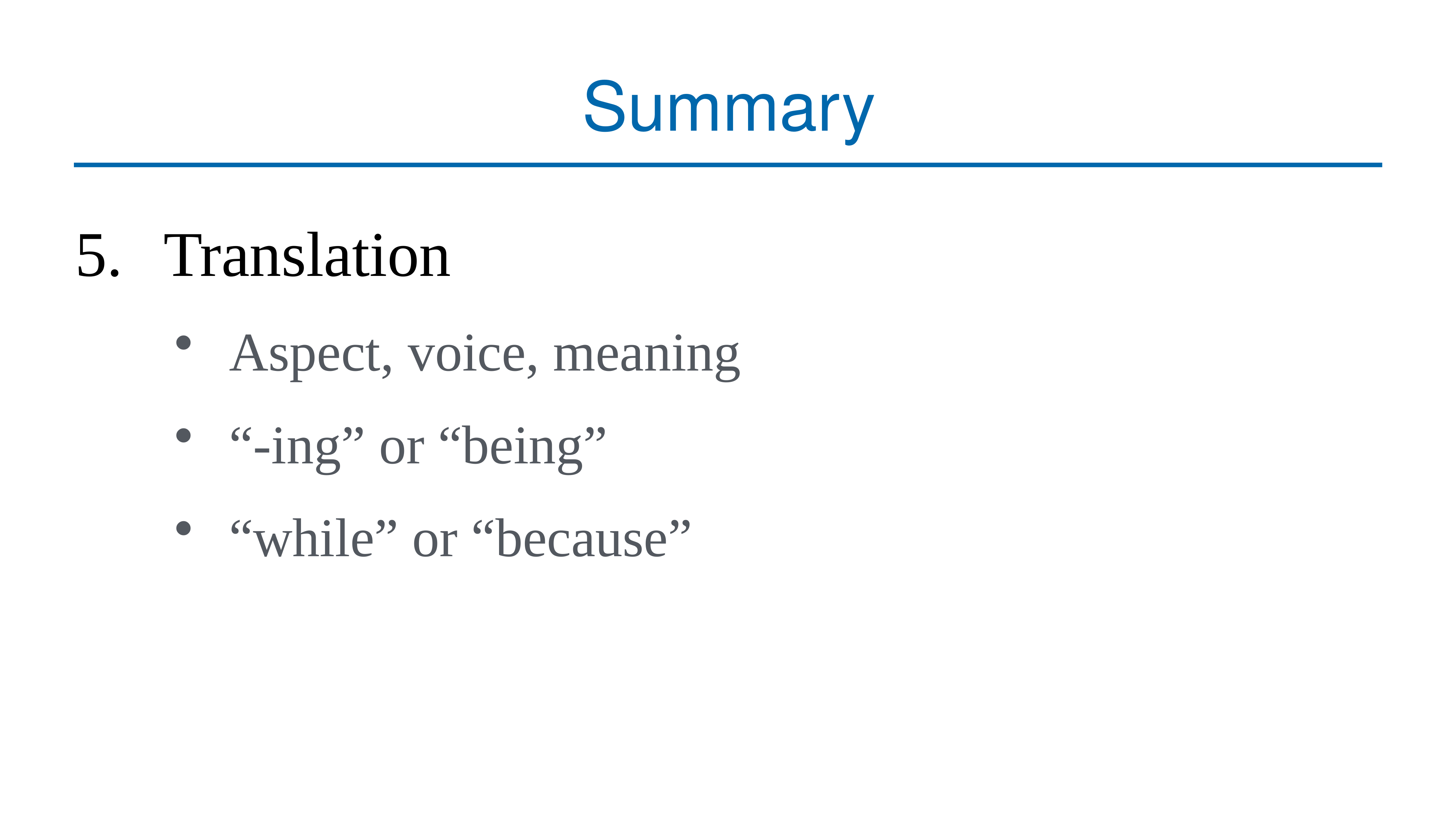

# Summary
Translation
Aspect, voice, meaning
“-ing” or “being”
“while” or “because”